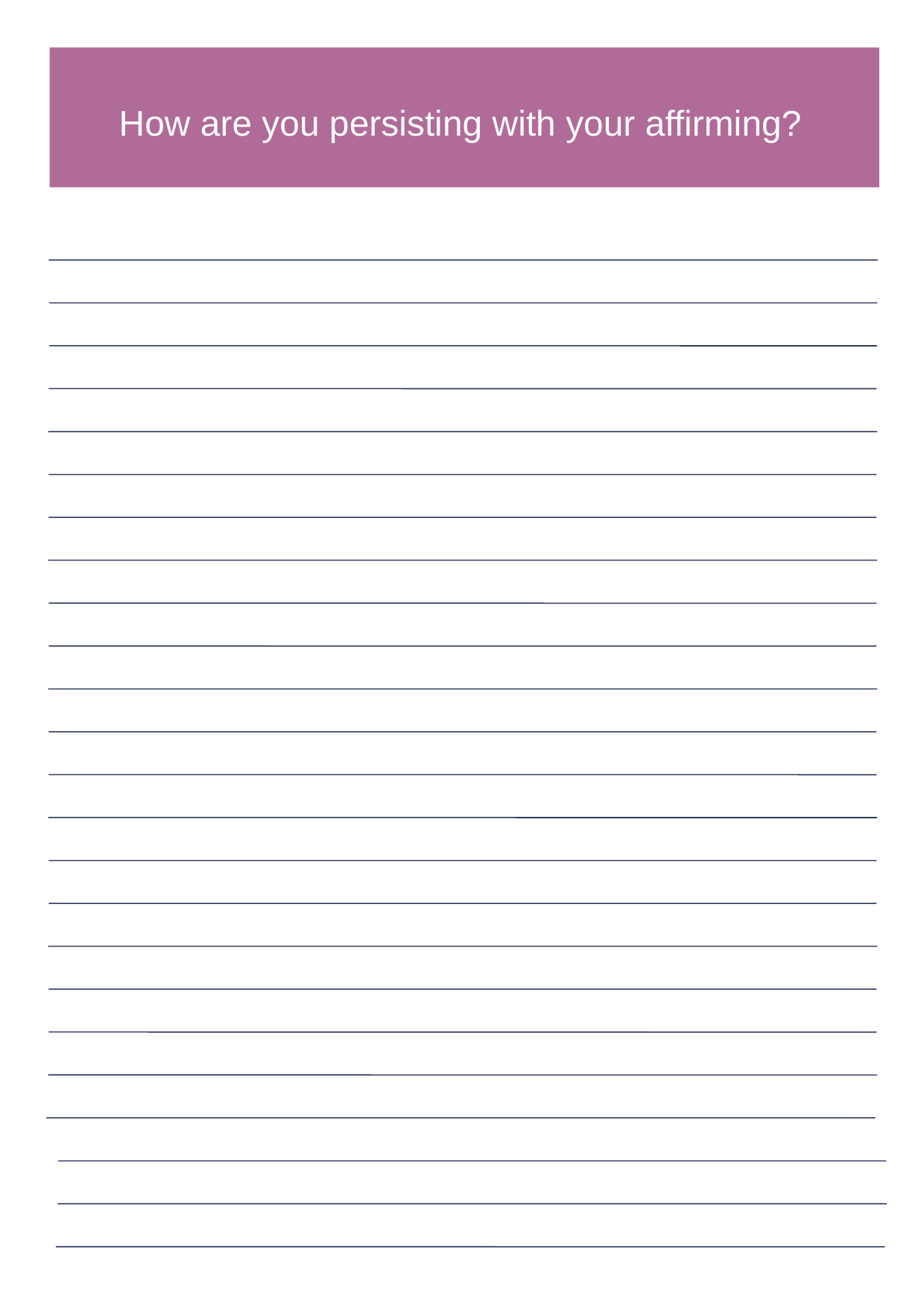

How are you persisting with your affirming?